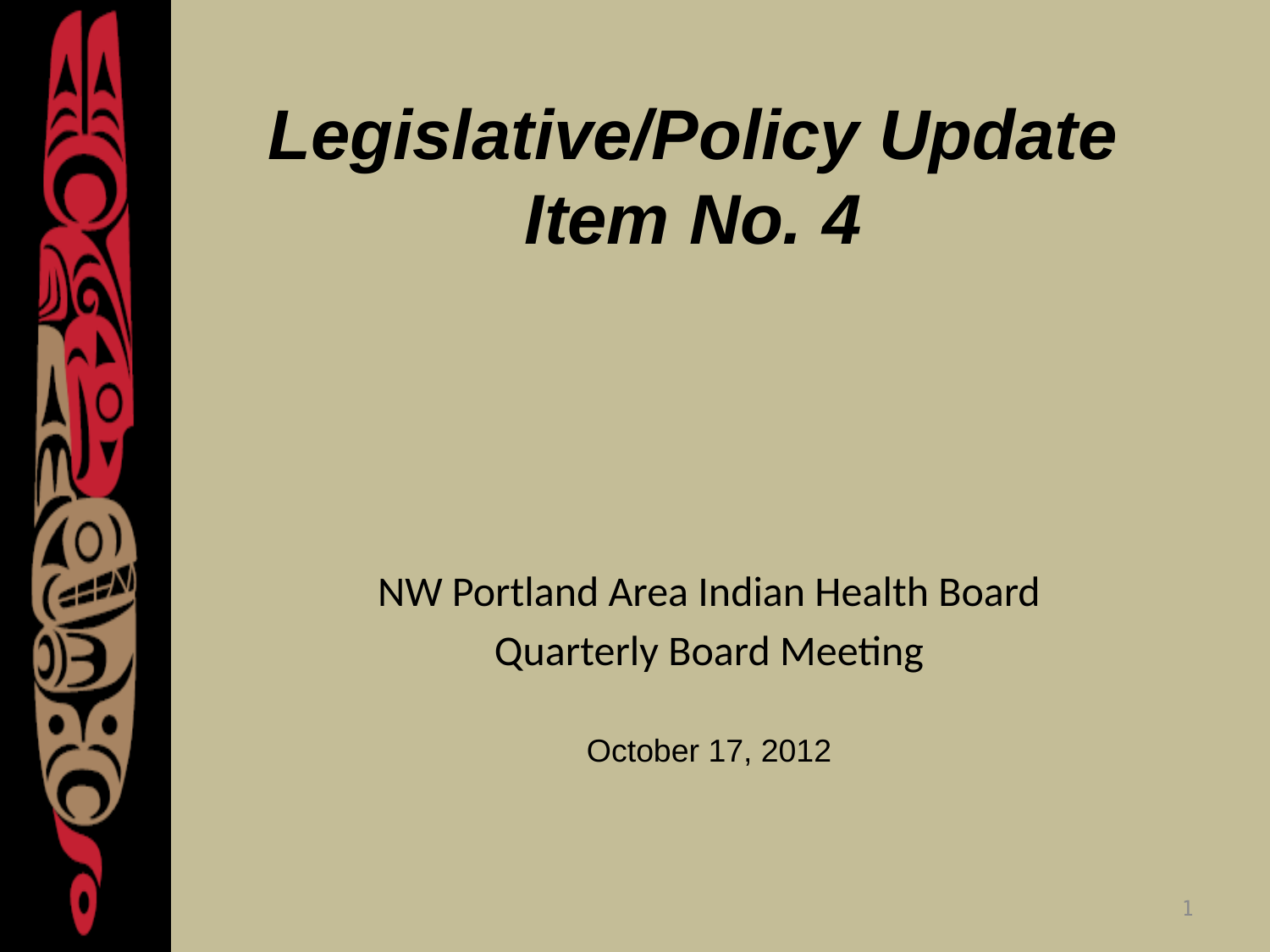

# Legislative/Policy Update Item No. 4
NW Portland Area Indian Health Board
Quarterly Board Meeting

October 17, 2012

1